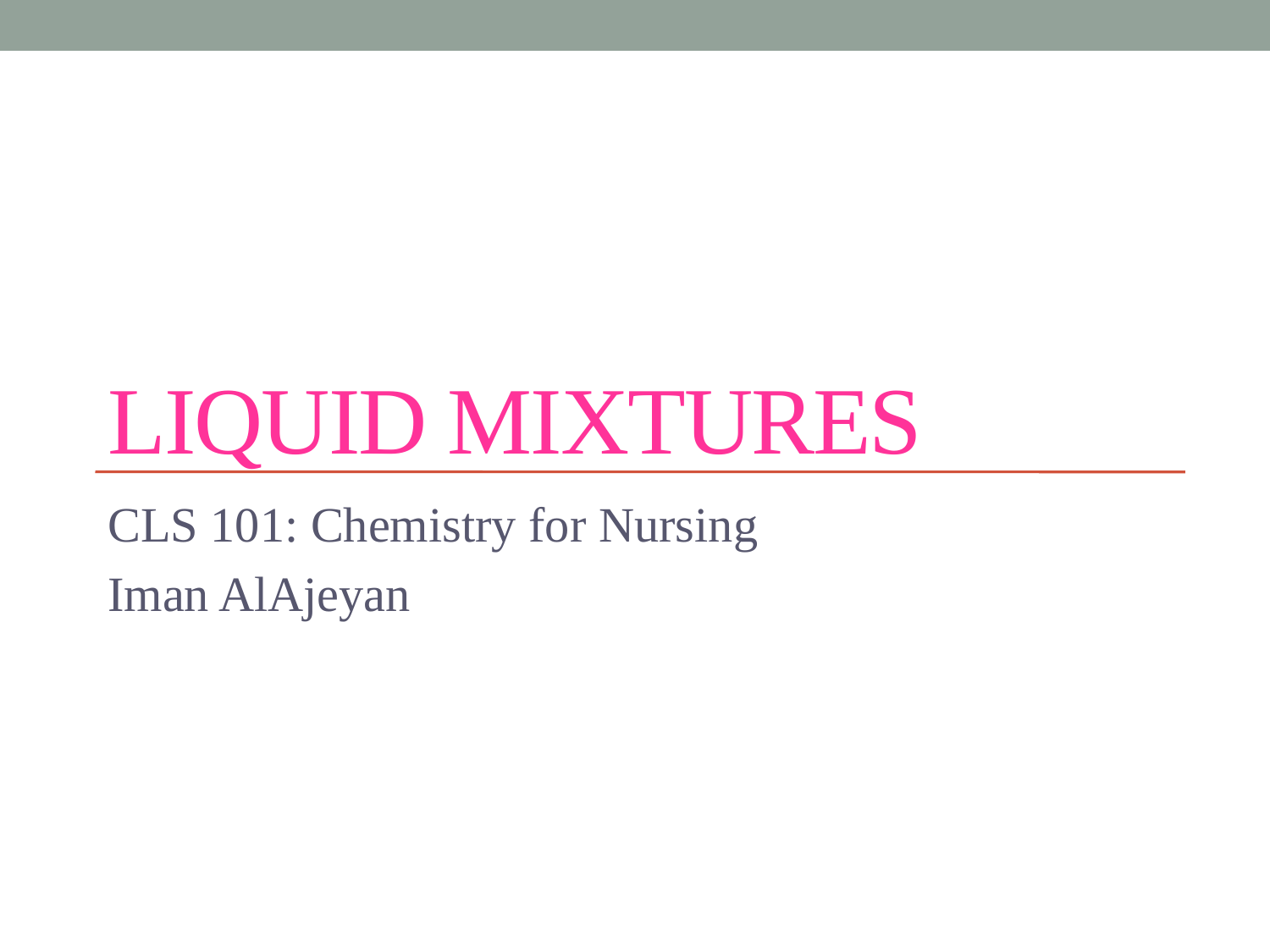

# Liquid Mixtures
CLS 101: Chemistry for Nursing
Iman AlAjeyan